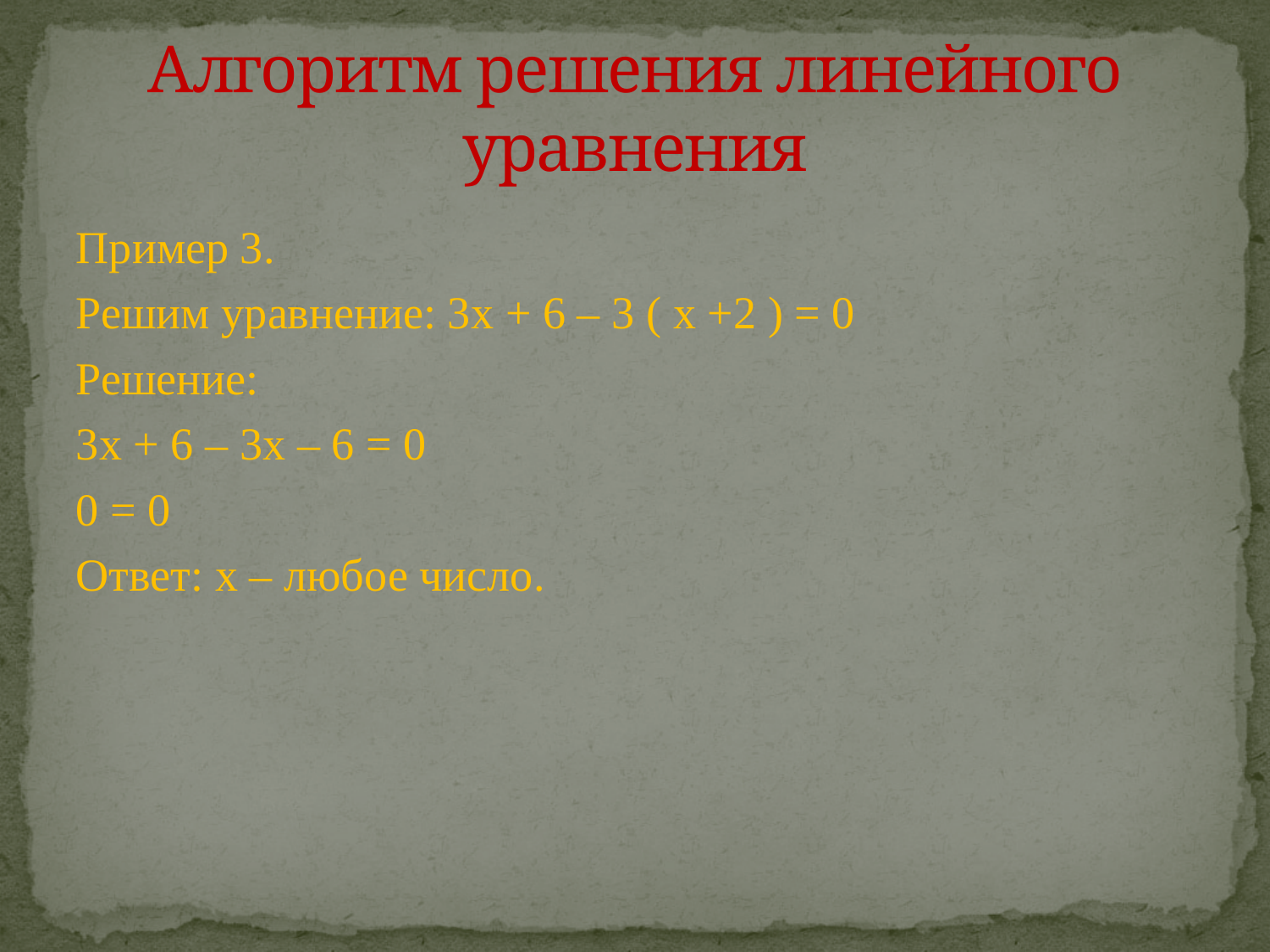

# Алгоритм решения линейного уравнения
Пример 3.
Решим уравнение: 3x + 6 – 3 ( x +2 ) = 0
Решение:
3x + 6 – 3x – 6 = 0
0 = 0
Ответ: x – любое число.